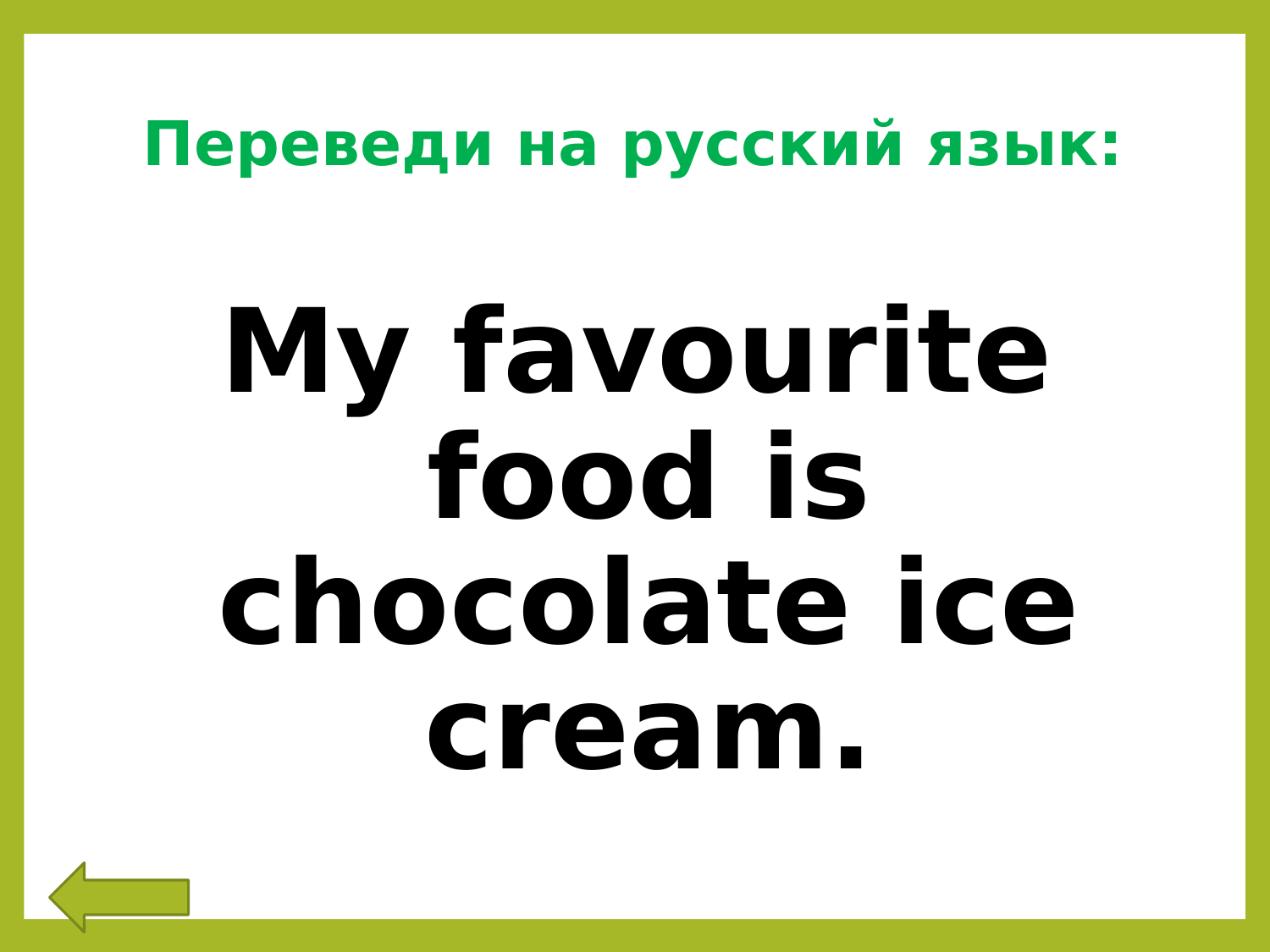

# Переведи на русский язык:
My favourite food is chocolate ice cream.